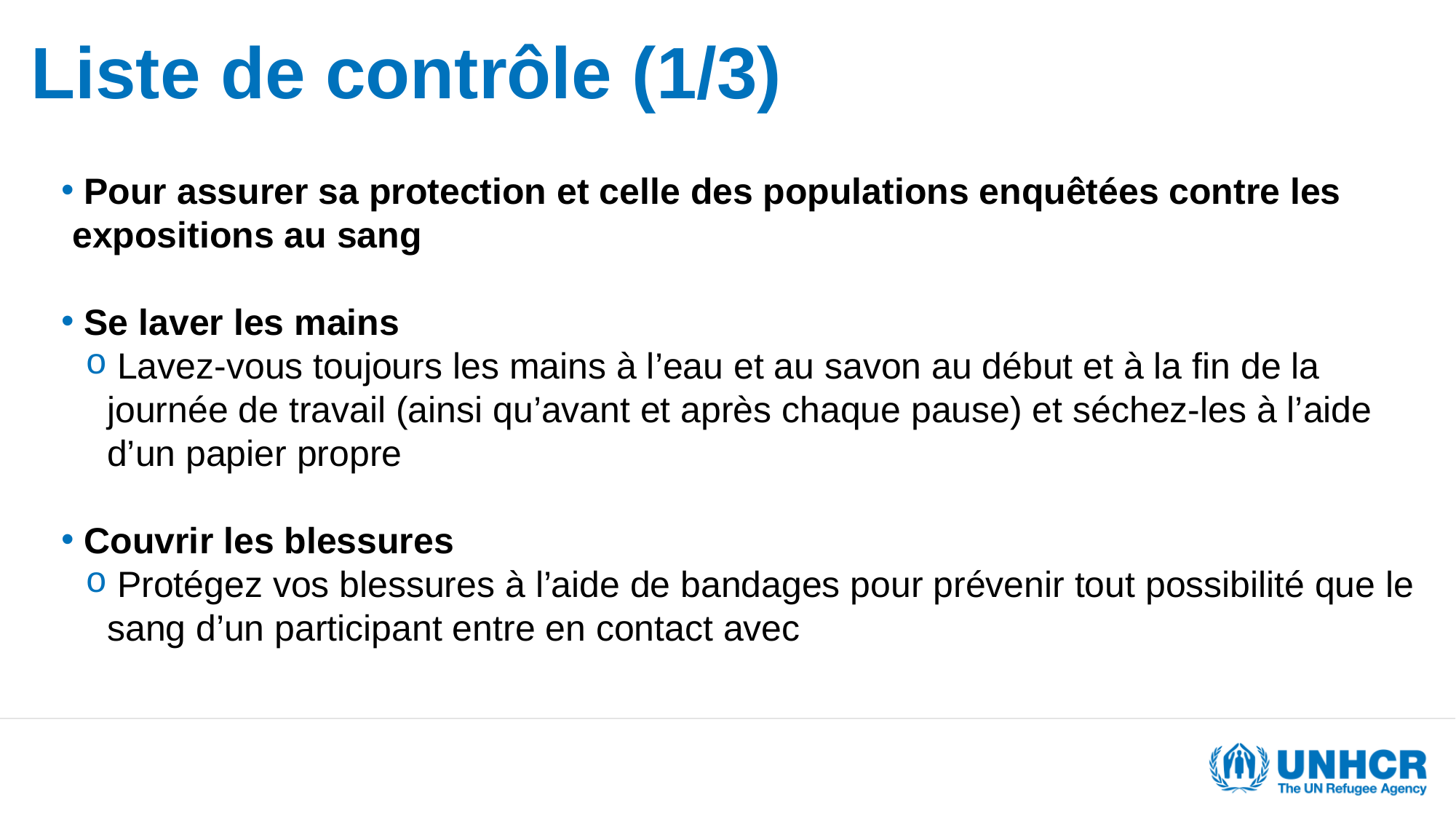

# Liste de contrôle (1/3)
 Pour assurer sa protection et celle des populations enquêtées contre les expositions au sang

 Se laver les mains
 Lavez-vous toujours les mains à l’eau et au savon au début et à la fin de la journée de travail (ainsi qu’avant et après chaque pause) et séchez-les à l’aide d’un papier propre

 Couvrir les blessures
 Protégez vos blessures à l’aide de bandages pour prévenir tout possibilité que le sang d’un participant entre en contact avec